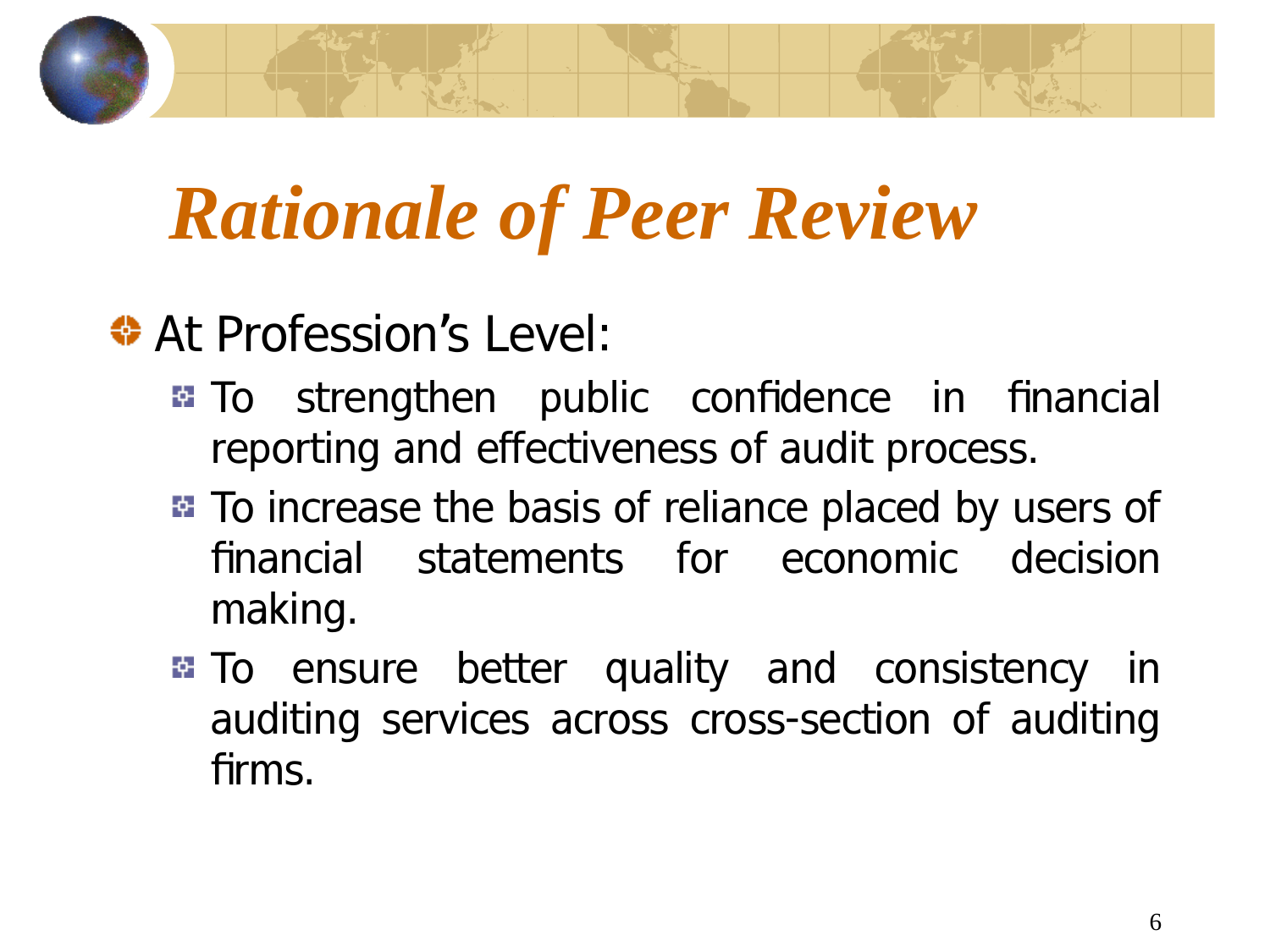

# Rationale of Peer Review
At Profession’s Level:
To strengthen public confidence in financial reporting and effectiveness of audit process.
To increase the basis of reliance placed by users of financial statements for economic decision making.
To ensure better quality and consistency in auditing services across cross-section of auditing firms.
6